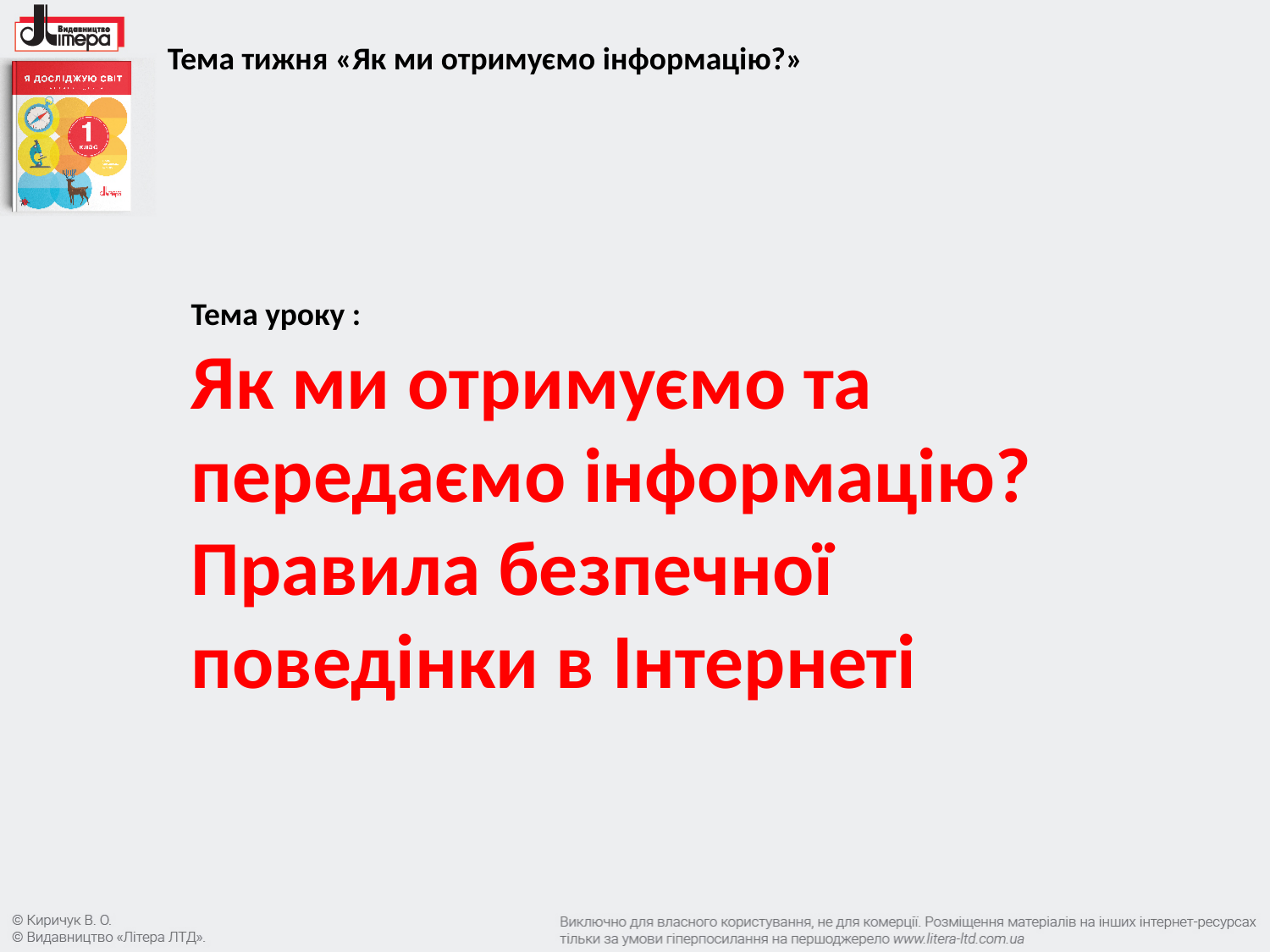

Тема тижня «Як ми отримуємо інформацію?»
Тема уроку :
Як ми отримуємо та передаємо інформацію? Правила безпечної поведінки в Інтернеті